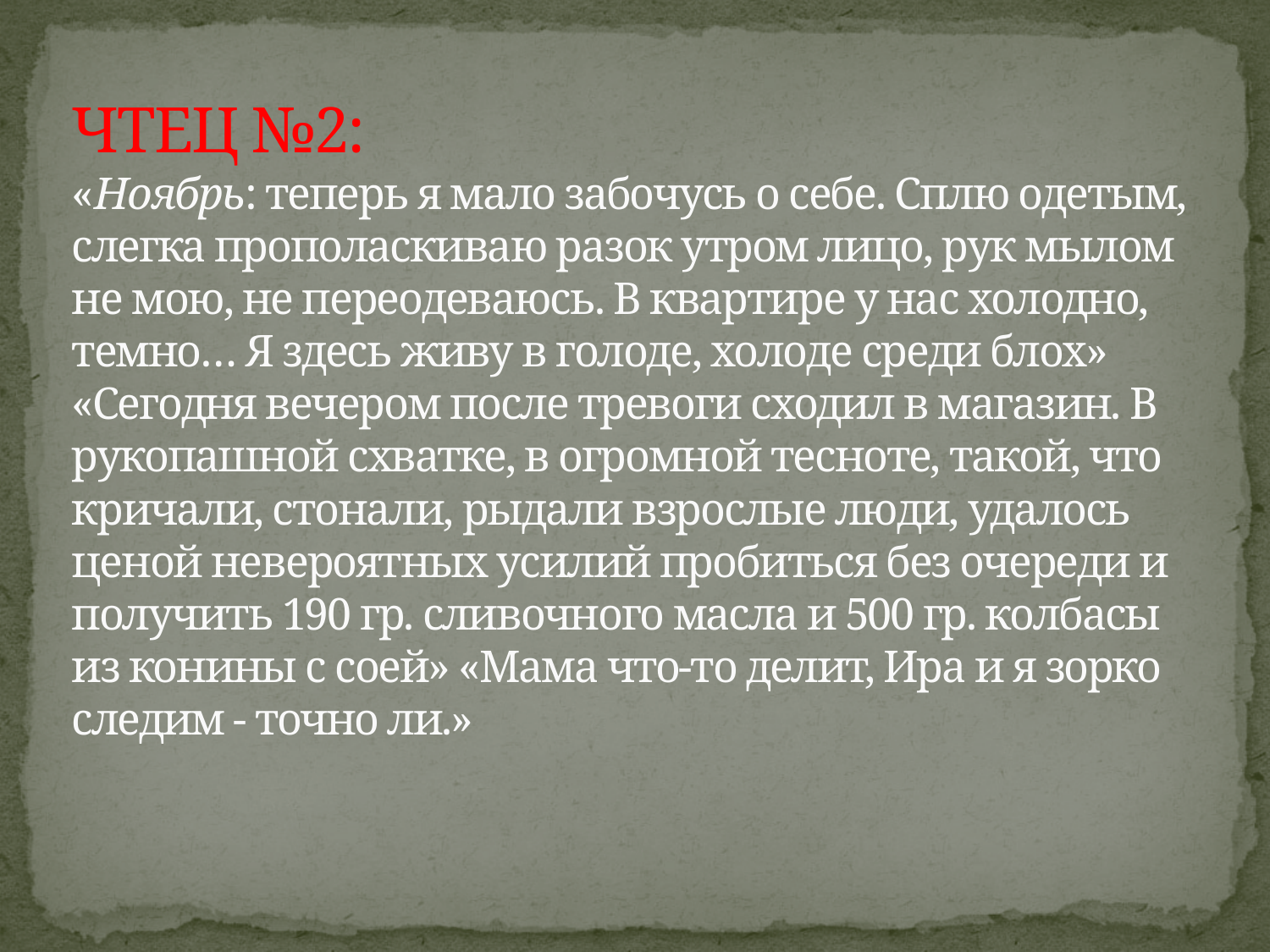

# ЧТЕЦ №2: «Ноябрь: теперь я мало забочусь о себе. Сплю одетым, слегка прополаскиваю разок утром лицо, рук мылом не мою, не переодеваюсь. В квартире у нас холодно, темно… Я здесь живу в голоде, холоде среди блох»  «Сегодня вечером после тревоги сходил в магазин. В рукопашной схватке, в огромной тесноте, такой, что кричали, стонали, рыдали взрослые люди, удалось ценой невероятных усилий пробиться без очереди и получить 190 гр. сливочного масла и 500 гр. колбасы из конины с соей» «Мама что-то делит, Ира и я зорко следим - точно ли.»